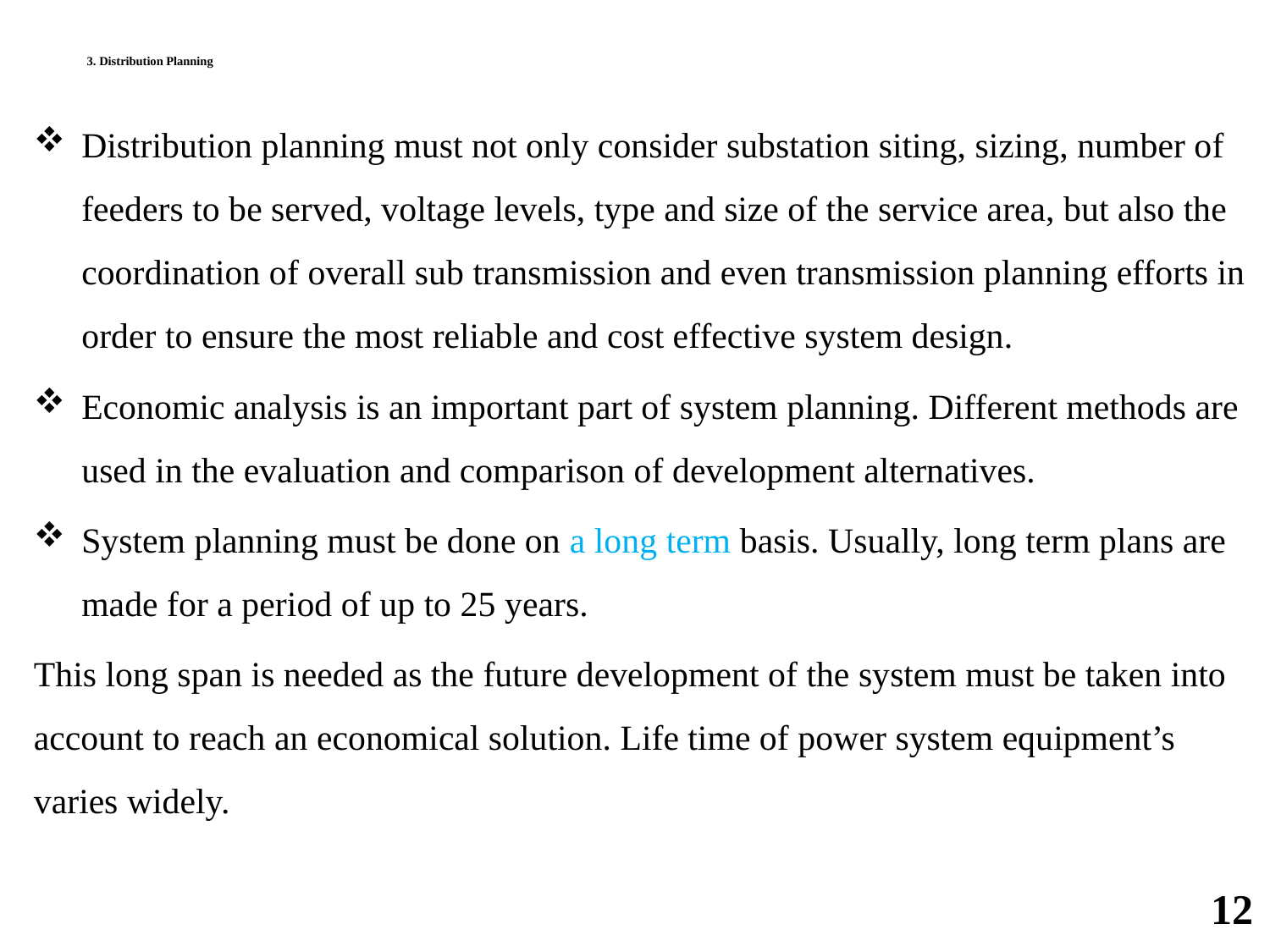

# 3. Distribution Planning
Distribution planning must not only consider substation siting, sizing, number of feeders to be served, voltage levels, type and size of the service area, but also the coordination of overall sub transmission and even transmission planning efforts in order to ensure the most reliable and cost effective system design.
Economic analysis is an important part of system planning. Different methods are used in the evaluation and comparison of development alternatives.
System planning must be done on a long term basis. Usually, long term plans are made for a period of up to 25 years.
This long span is needed as the future development of the system must be taken into account to reach an economical solution. Life time of power system equipment’s varies widely.
12